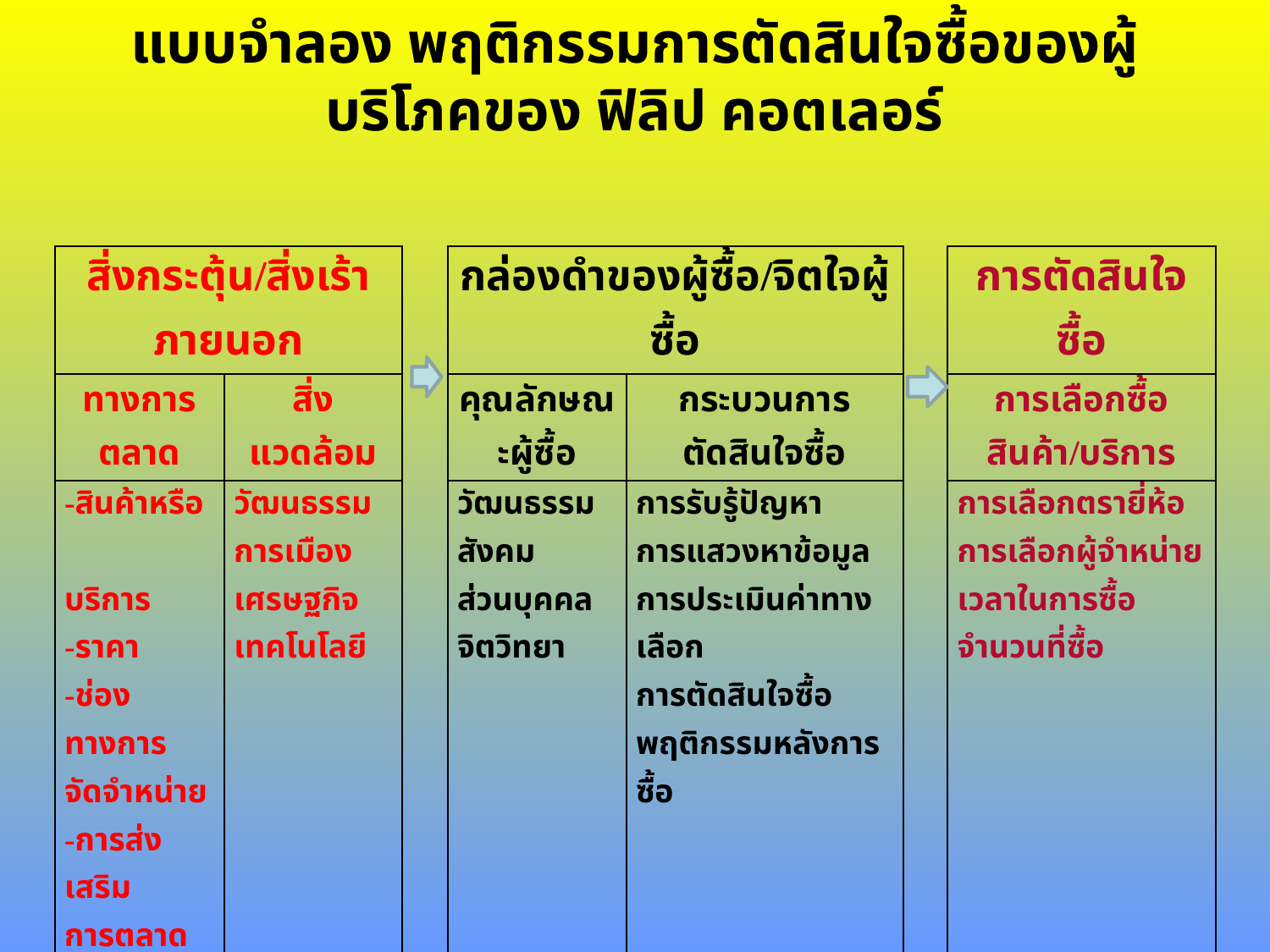

# แบบจำลอง พฤติกรรมการตัดสินใจซื้อของผู้บริโภคของ ฟิลิป คอตเลอร์
| สิ่งกระตุ้น/สิ่งเร้าภายนอก |  |  | กล่องดำของผู้ซื้อ/จิตใจผู้ซื้อ |  |  | การตัดสินใจซื้อ |
| --- | --- | --- | --- | --- | --- | --- |
| ทางการตลาด | สิ่งแวดล้อม |  | คุณลักษณะผู้ซื้อ | กระบวนการตัดสินใจซื้อ |  | การเลือกซื้อสินค้า/บริการ |
| -สินค้าหรือ บริการ -ราคา -ช่องทางการ จัดจำหน่าย -การส่งเสริม การตลาด | วัฒนธรรม การเมือง เศรษฐกิจ เทคโนโลยี |  | วัฒนธรรม สังคม ส่วนบุคคล จิตวิทยา | การรับรู้ปัญหา การแสวงหาข้อมูล การประเมินค่าทางเลือก การตัดสินใจซื้อ พฤติกรรมหลังการซื้อ |  | การเลือกตรายี่ห้อ การเลือกผู้จำหน่าย เวลาในการซื้อ จำนวนที่ซื้อ |